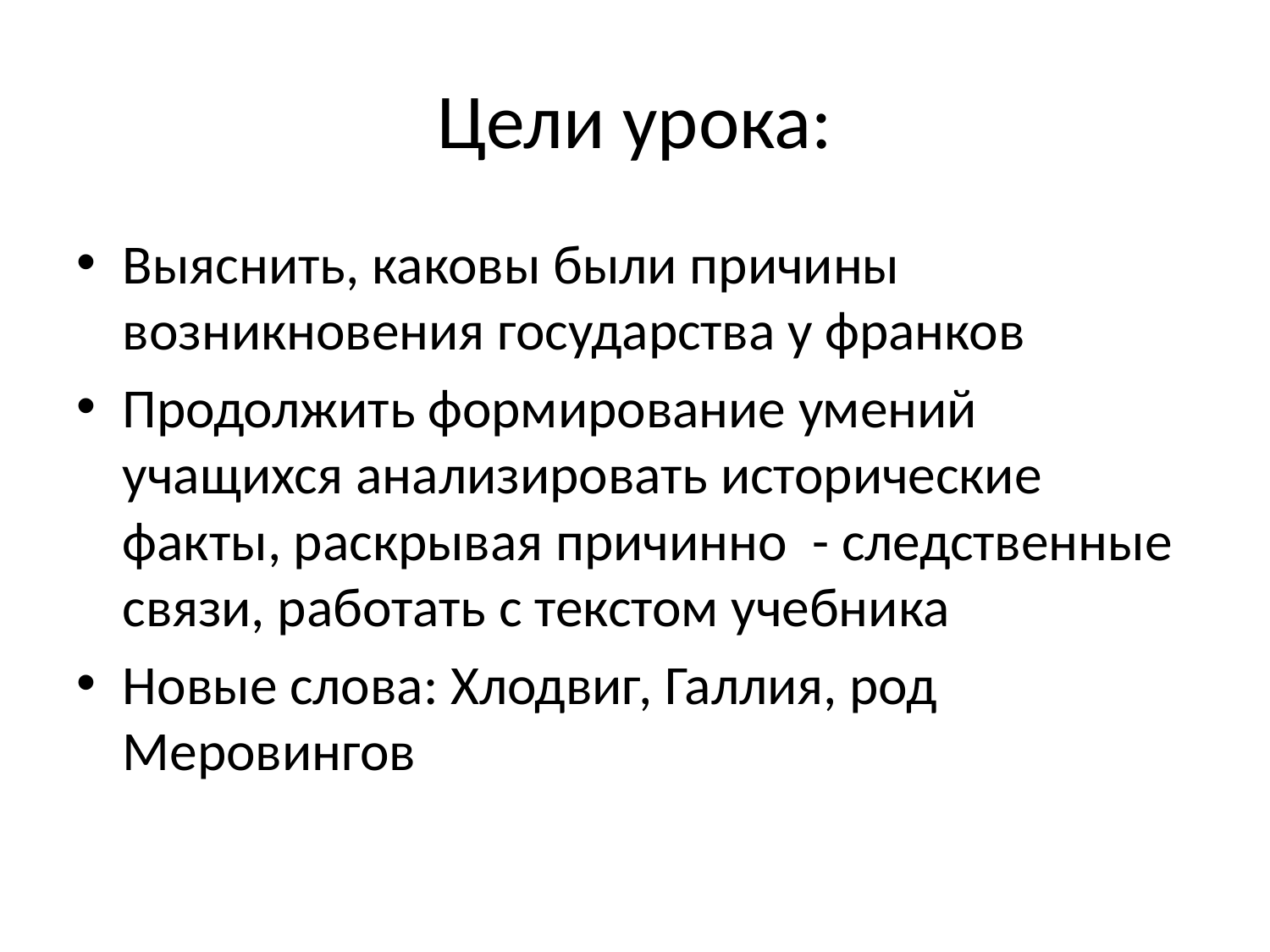

# Цели урока:
Выяснить, каковы были причины возникновения государства у франков
Продолжить формирование умений учащихся анализировать исторические факты, раскрывая причинно  - следственные связи, работать с текстом учебника
Новые слова: Хлодвиг, Галлия, род Меровингов